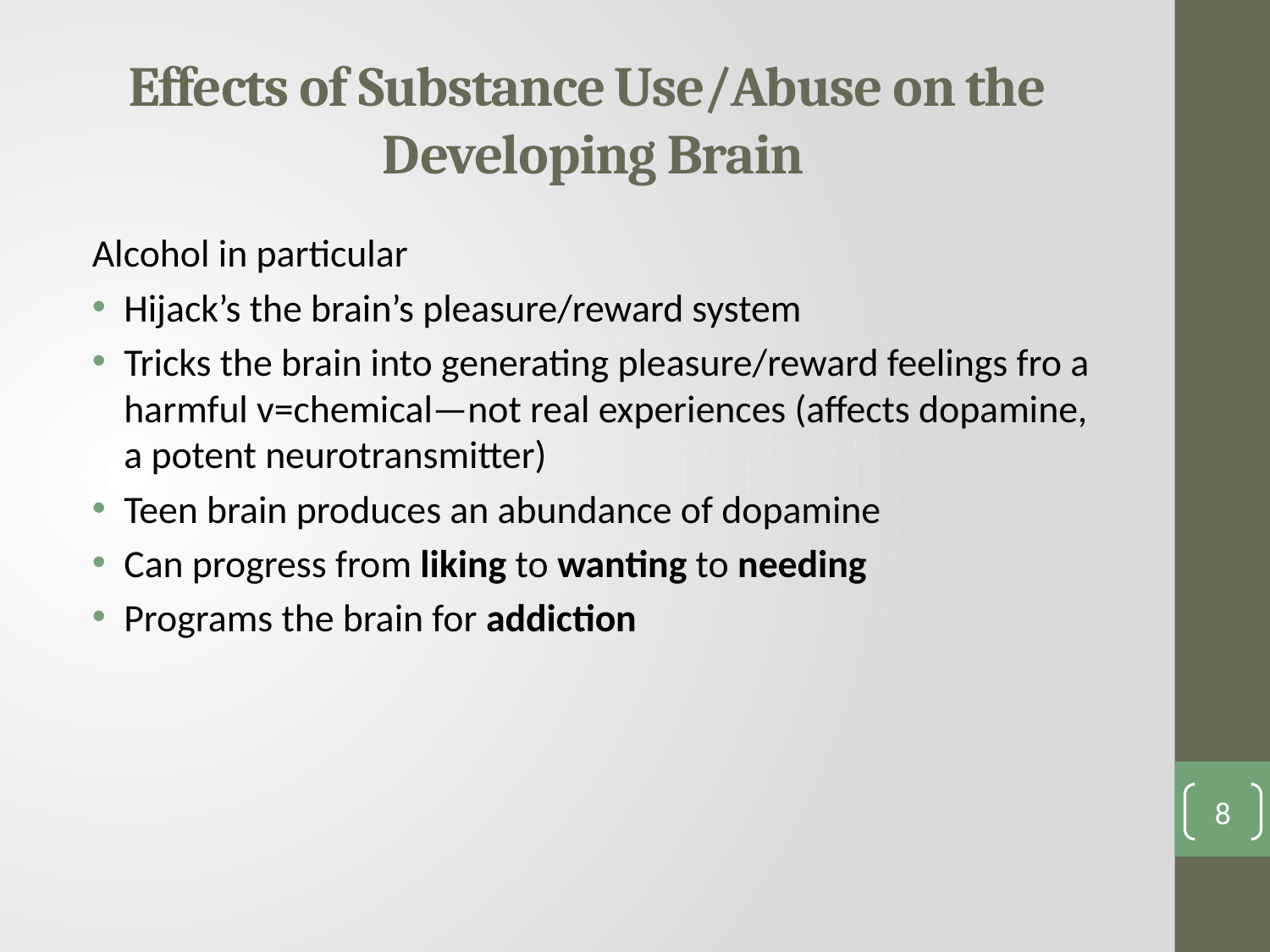

# Effects of Substance Use/Abuse on the Developing Brain
Alcohol in particular
Hijack’s the brain’s pleasure/reward system
Tricks the brain into generating pleasure/reward feelings fro a harmful v=chemical—not real experiences (affects dopamine, a potent neurotransmitter)
Teen brain produces an abundance of dopamine
Can progress from liking to wanting to needing
Programs the brain for addiction
8